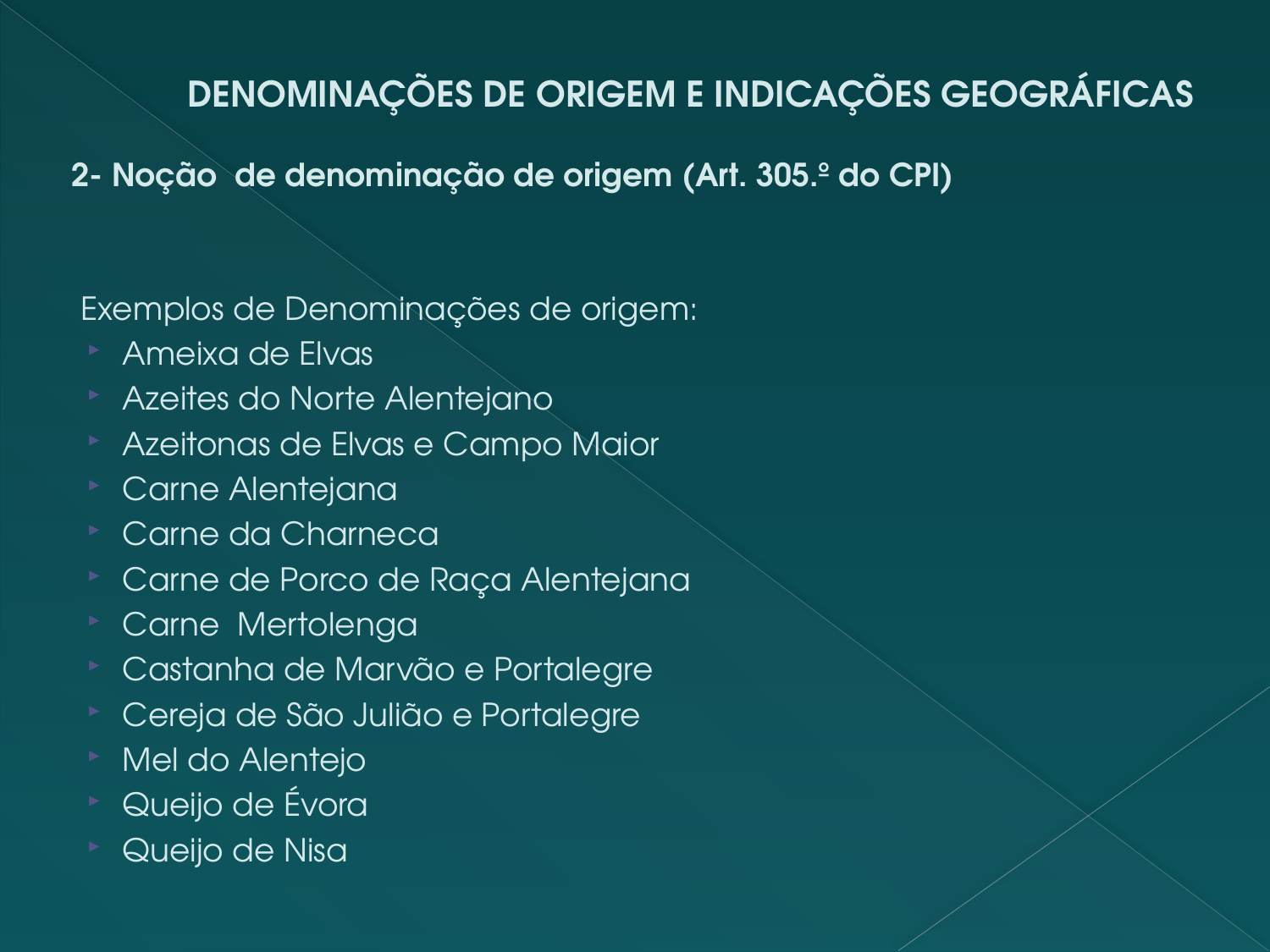

# DENOMINAÇÕES DE ORIGEM E INDICAÇÕES GEOGRÁFICAS
2- Noção  de denominação de origem (Art. 305.º do CPI)

Exemplos de Denominações de origem:
Ameixa de Elvas
Azeites do Norte Alentejano
Azeitonas de Elvas e Campo Maior
Carne Alentejana
Carne da Charneca
Carne de Porco de Raça Alentejana
Carne  Mertolenga
Castanha de Marvão e Portalegre
Cereja de São Julião e Portalegre
Mel do Alentejo
Queijo de Évora
Queijo de Nisa